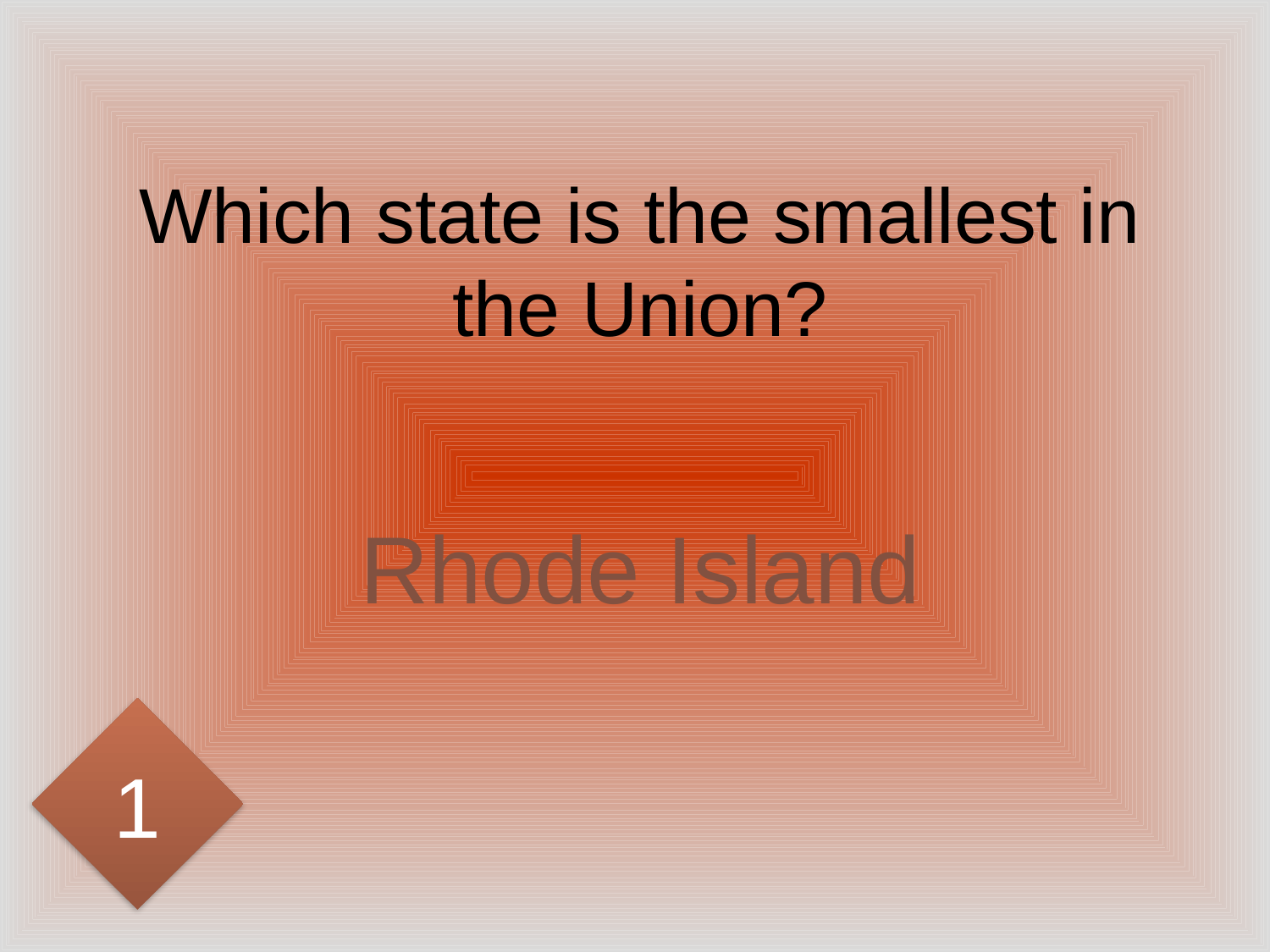

# Which state is the smallest in the Union?
Rhode Island
1